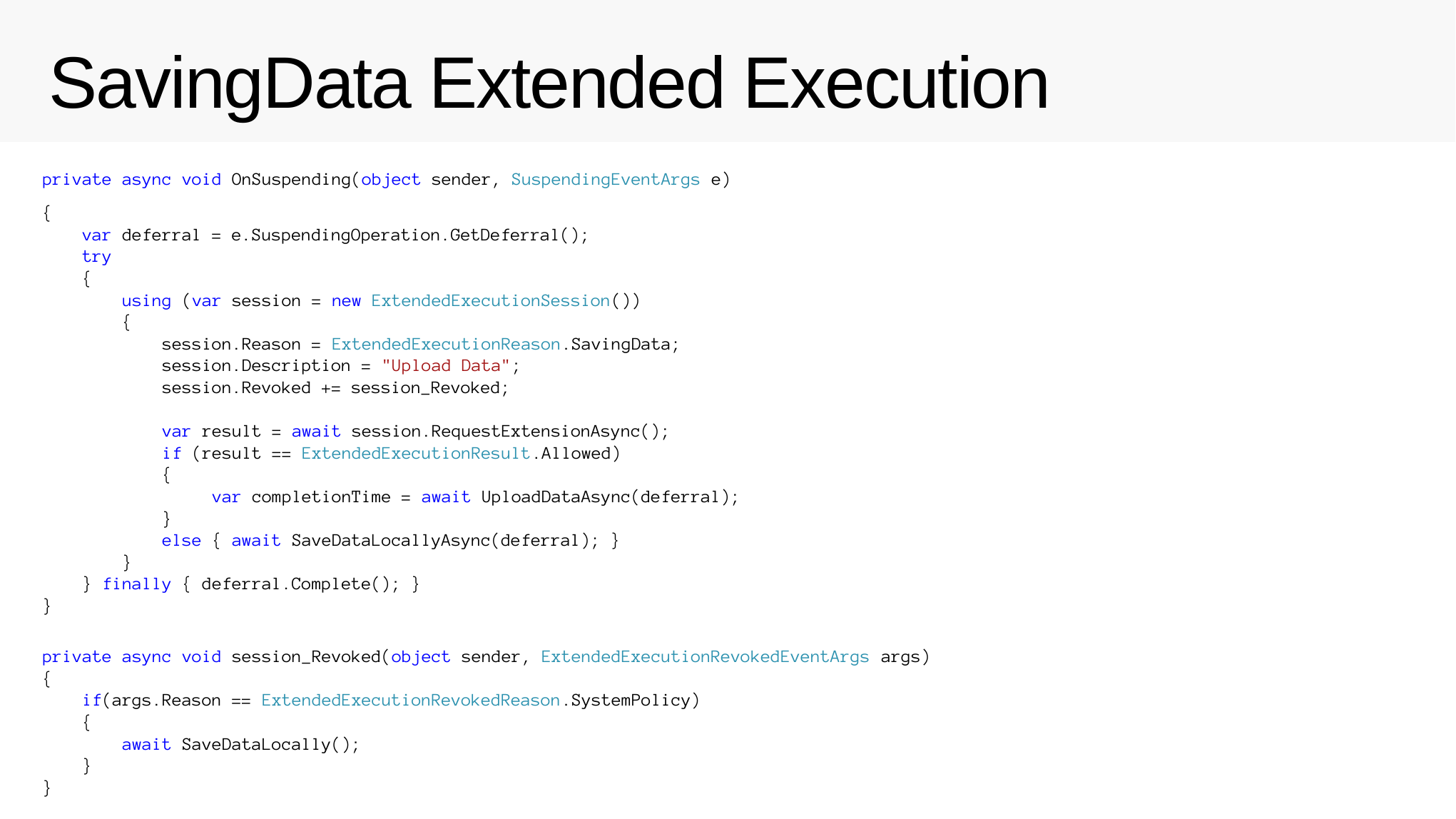

# SavingData Extended Execution
private async void OnSuspending(object sender, SuspendingEventArgs e)
{
    var deferral = e.SuspendingOperation.GetDeferral();
    try
    {
        using (var session = new ExtendedExecutionSession())
        {
            session.Reason = ExtendedExecutionReason.SavingData;
            session.Description = "Upload Data";
            session.Revoked += session_Revoked;

            var result = await session.RequestExtensionAsync();
            if (result == ExtendedExecutionResult.Allowed)
            {
                 var completionTime = await UploadDataAsync(deferral);
            }
            else { await SaveDataLocallyAsync(deferral); }
        }
    } finally { deferral.Complete(); }
}

private async void session_Revoked(object sender, ExtendedExecutionRevokedEventArgs args)
{
    if(args.Reason == ExtendedExecutionRevokedReason.SystemPolicy)
    {
        await SaveDataLocally();
    }
}